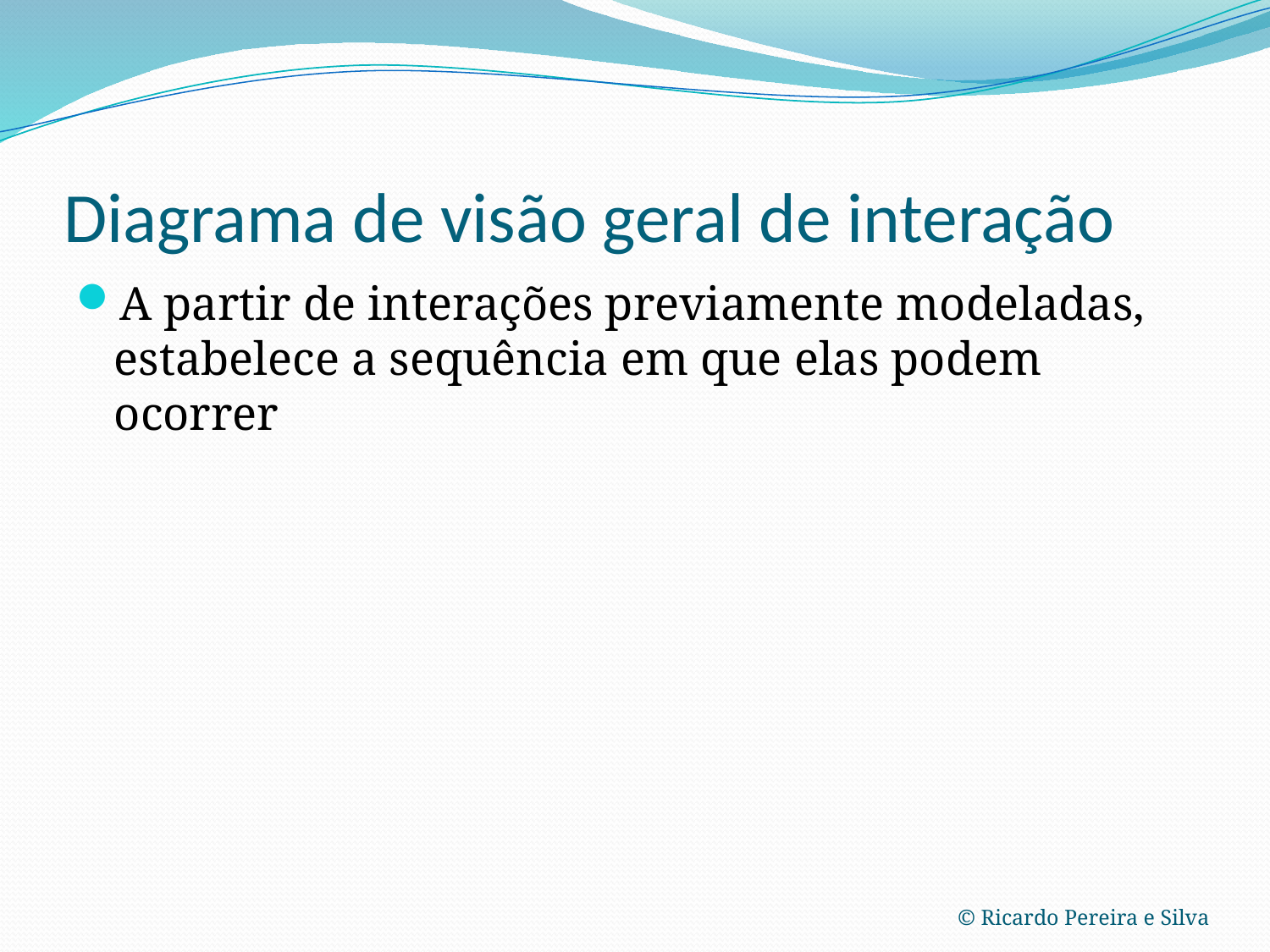

# Diagrama de visão geral de interação
A partir de interações previamente modeladas, estabelece a sequência em que elas podem ocorrer
© Ricardo Pereira e Silva